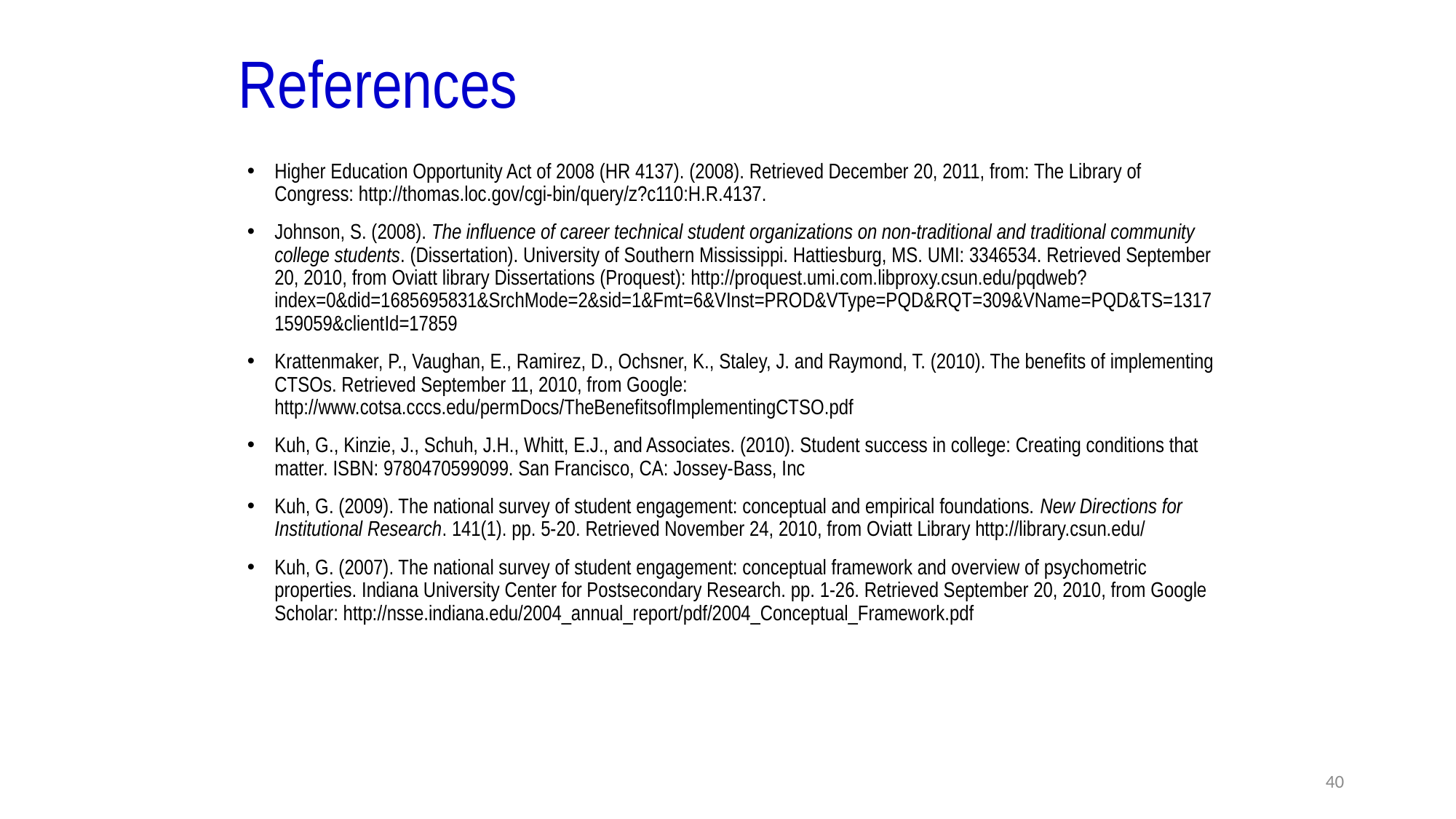

# References
Higher Education Opportunity Act of 2008 (HR 4137). (2008). Retrieved December 20, 2011, from: The Library of Congress: http://thomas.loc.gov/cgi-bin/query/z?c110:H.R.4137.
Johnson, S. (2008). The influence of career technical student organizations on non-traditional and traditional community college students. (Dissertation). University of Southern Mississippi. Hattiesburg, MS. UMI: 3346534. Retrieved September 20, 2010, from Oviatt library Dissertations (Proquest): http://proquest.umi.com.libproxy.csun.edu/pqdweb?index=0&did=1685695831&SrchMode=2&sid=1&Fmt=6&VInst=PROD&VType=PQD&RQT=309&VName=PQD&TS=1317159059&clientId=17859
Krattenmaker, P., Vaughan, E., Ramirez, D., Ochsner, K., Staley, J. and Raymond, T. (2010). The benefits of implementing CTSOs. Retrieved September 11, 2010, from Google: http://www.cotsa.cccs.edu/permDocs/TheBenefitsofImplementingCTSO.pdf
Kuh, G., Kinzie, J., Schuh, J.H., Whitt, E.J., and Associates. (2010). Student success in college: Creating conditions that matter. ISBN: 9780470599099. San Francisco, CA: Jossey-Bass, Inc
Kuh, G. (2009). The national survey of student engagement: conceptual and empirical foundations. New Directions for Institutional Research. 141(1). pp. 5-20. Retrieved November 24, 2010, from Oviatt Library http://library.csun.edu/
Kuh, G. (2007). The national survey of student engagement: conceptual framework and overview of psychometric properties. Indiana University Center for Postsecondary Research. pp. 1-26. Retrieved September 20, 2010, from Google Scholar: http://nsse.indiana.edu/2004_annual_report/pdf/2004_Conceptual_Framework.pdf
40